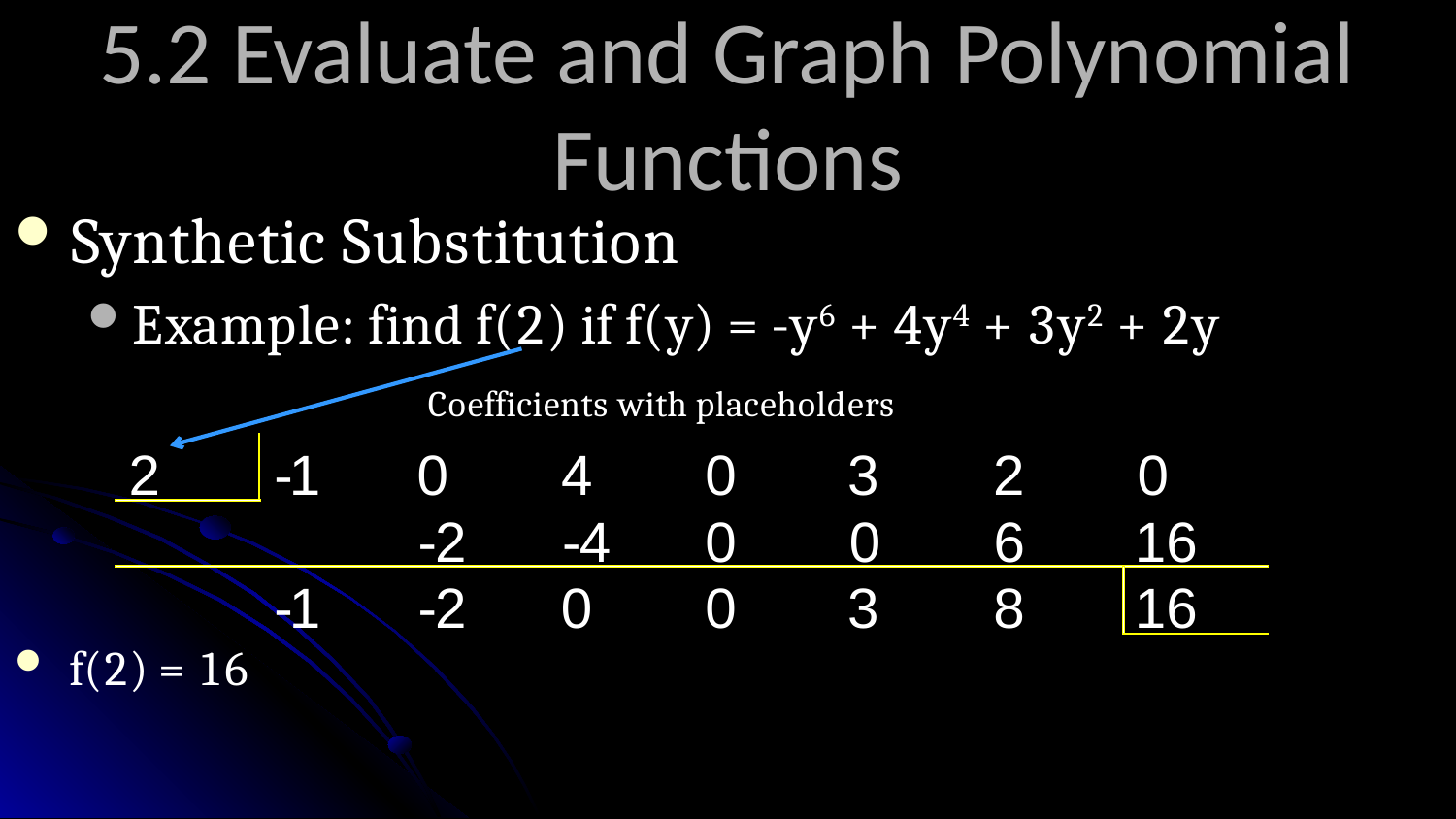

# 5.2 Evaluate and Graph Polynomial Functions
Synthetic Substitution
Example: find f(2) if f(y) = -y6 + 4y4 + 3y2 + 2y

f(2) = 16
Coefficients with placeholders

-
1
2
0
4
0
3
2
0
-
2
-
4
0
0
6
16

-
1
-
2
0
0
3
8
16